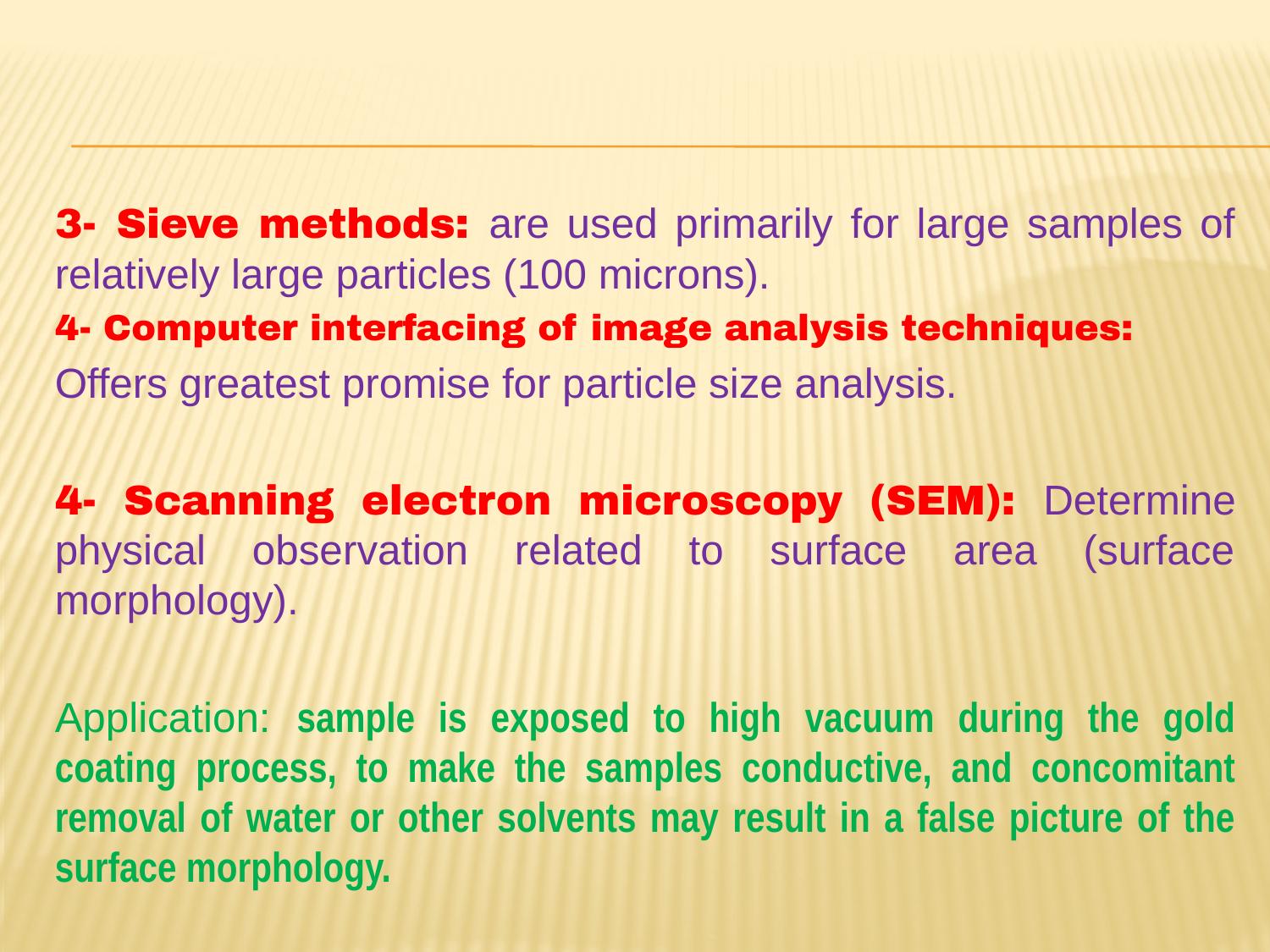

3- Sieve methods: are used primarily for large samples of relatively large particles (100 microns).
4- Computer interfacing of image analysis techniques:
Offers greatest promise for particle size analysis.

4- Scanning electron microscopy (SEM): Determine physical observation related to surface area (surface morphology).

Application: sample is exposed to high vacuum during the gold coating process, to make the samples conductive, and concomitant removal of water or other solvents may result in a false picture of the surface morphology.